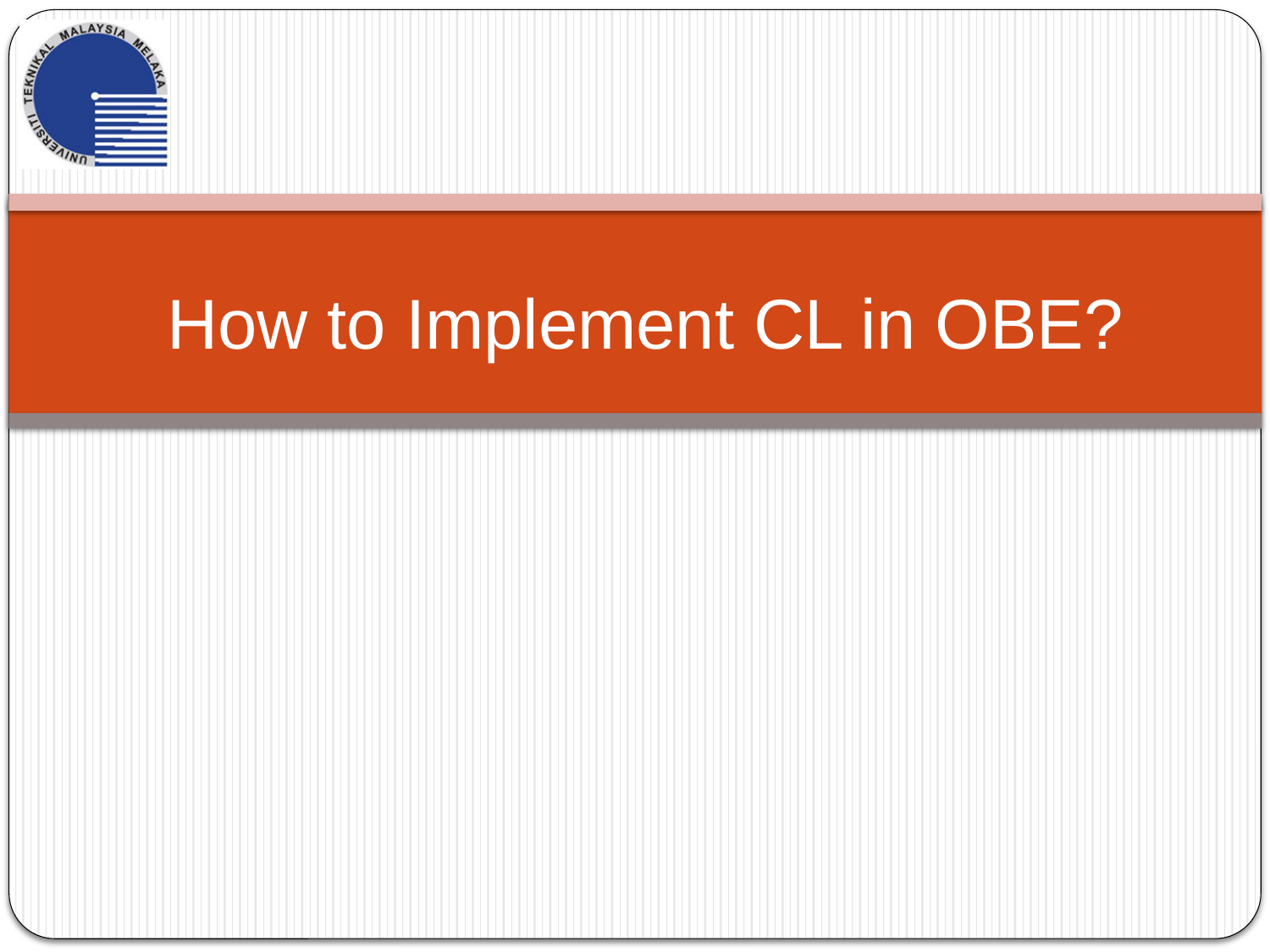

# How to Implement CL in OBE?